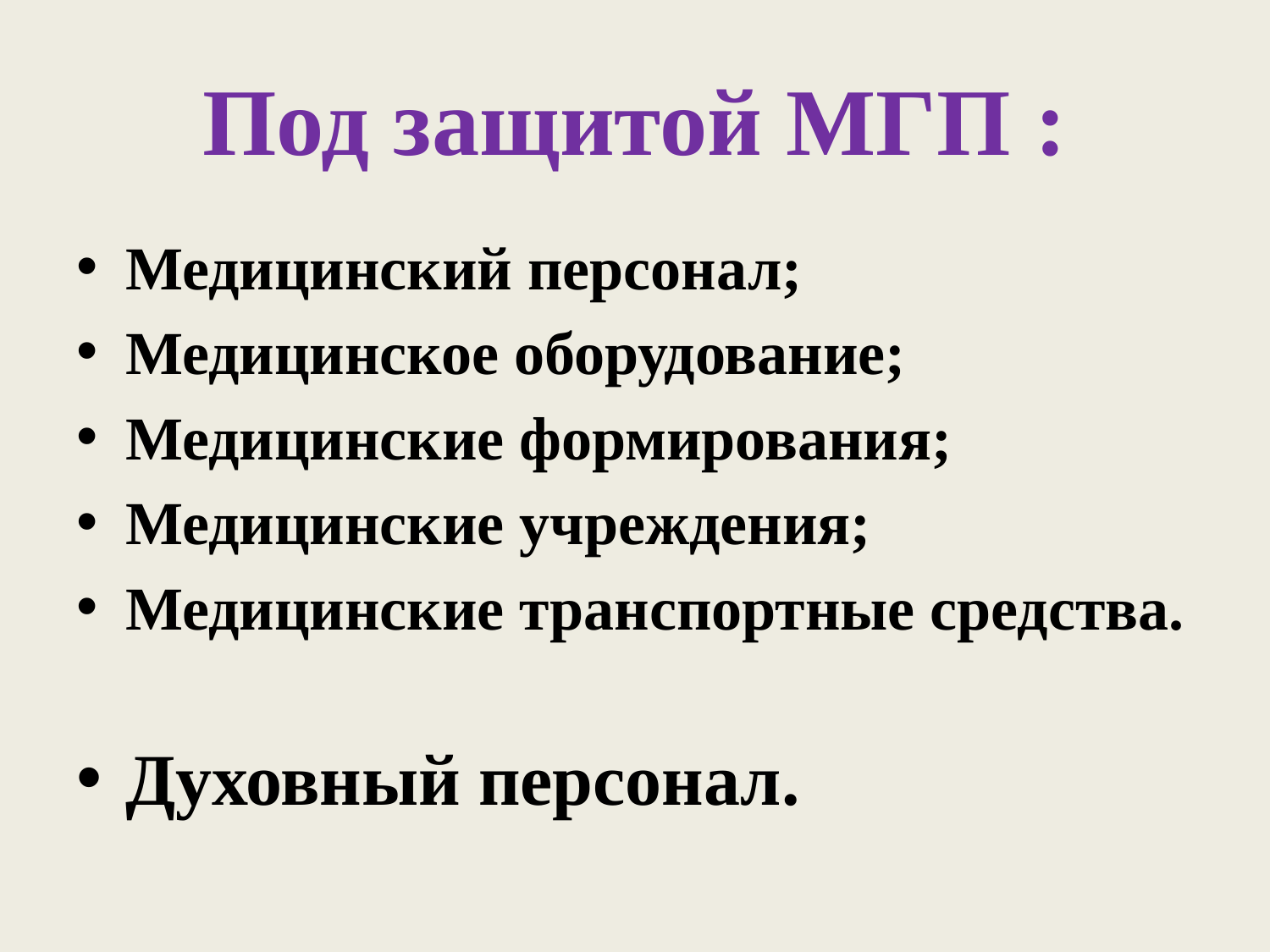

# Под защитой МГП :
Медицинский персонал;
Медицинское оборудование;
Медицинские формирования;
Медицинские учреждения;
Медицинские транспортные средства.

Духовный персонал.